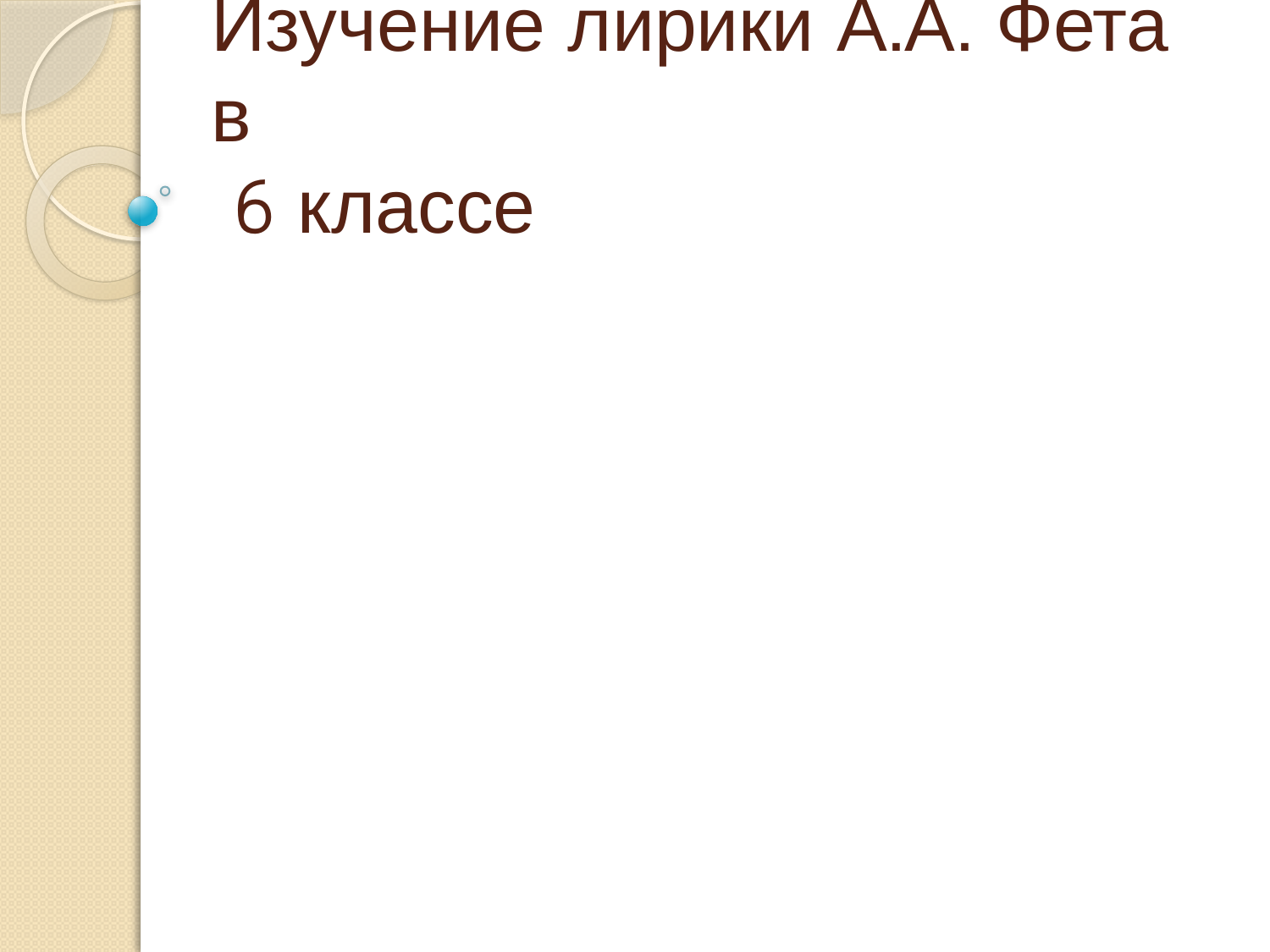

# Изучение лирики А.А. Фета в 6 классе